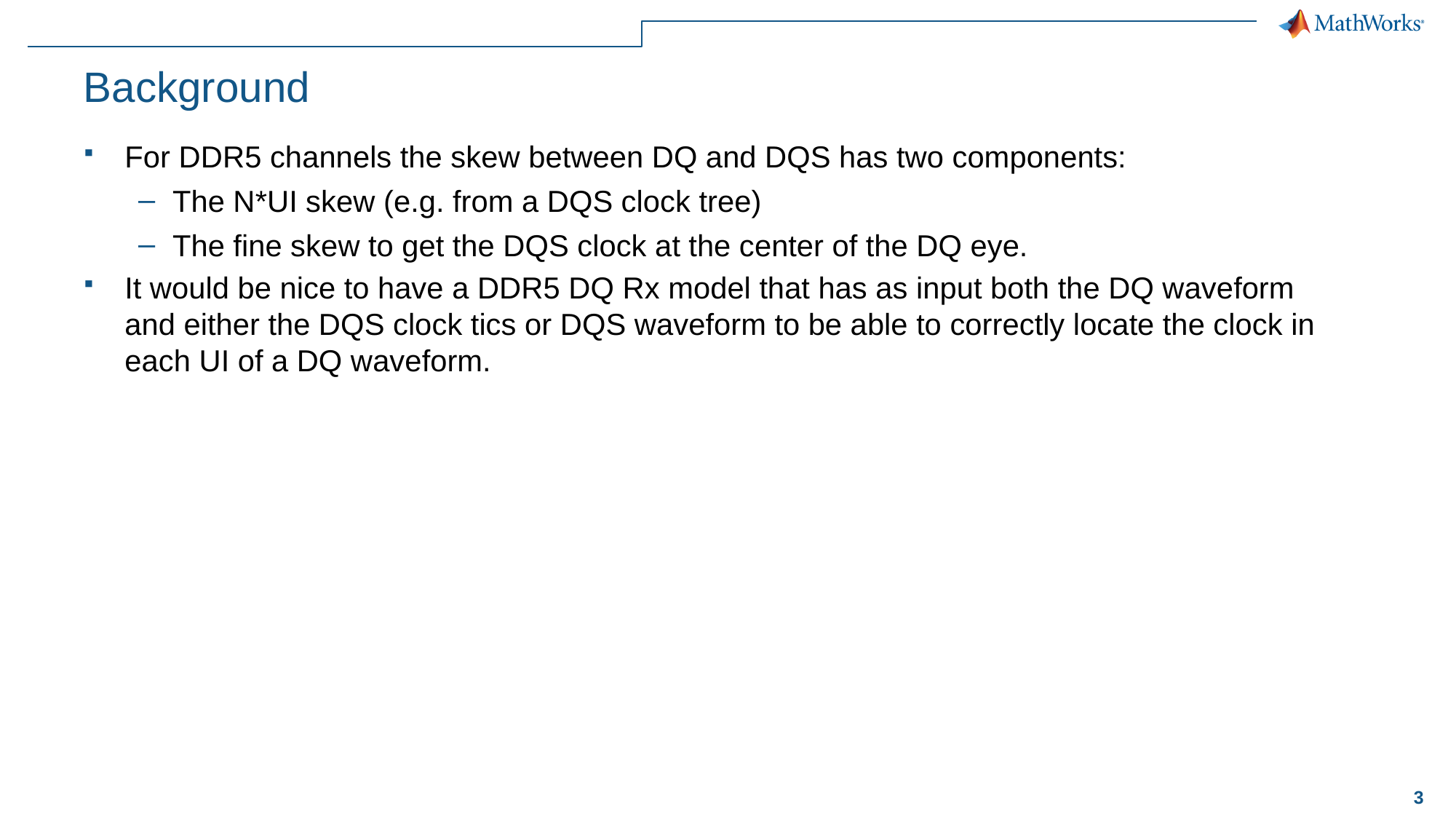

# Background
For DDR5 channels the skew between DQ and DQS has two components:
The N*UI skew (e.g. from a DQS clock tree)
The fine skew to get the DQS clock at the center of the DQ eye.
It would be nice to have a DDR5 DQ Rx model that has as input both the DQ waveform and either the DQS clock tics or DQS waveform to be able to correctly locate the clock in each UI of a DQ waveform.